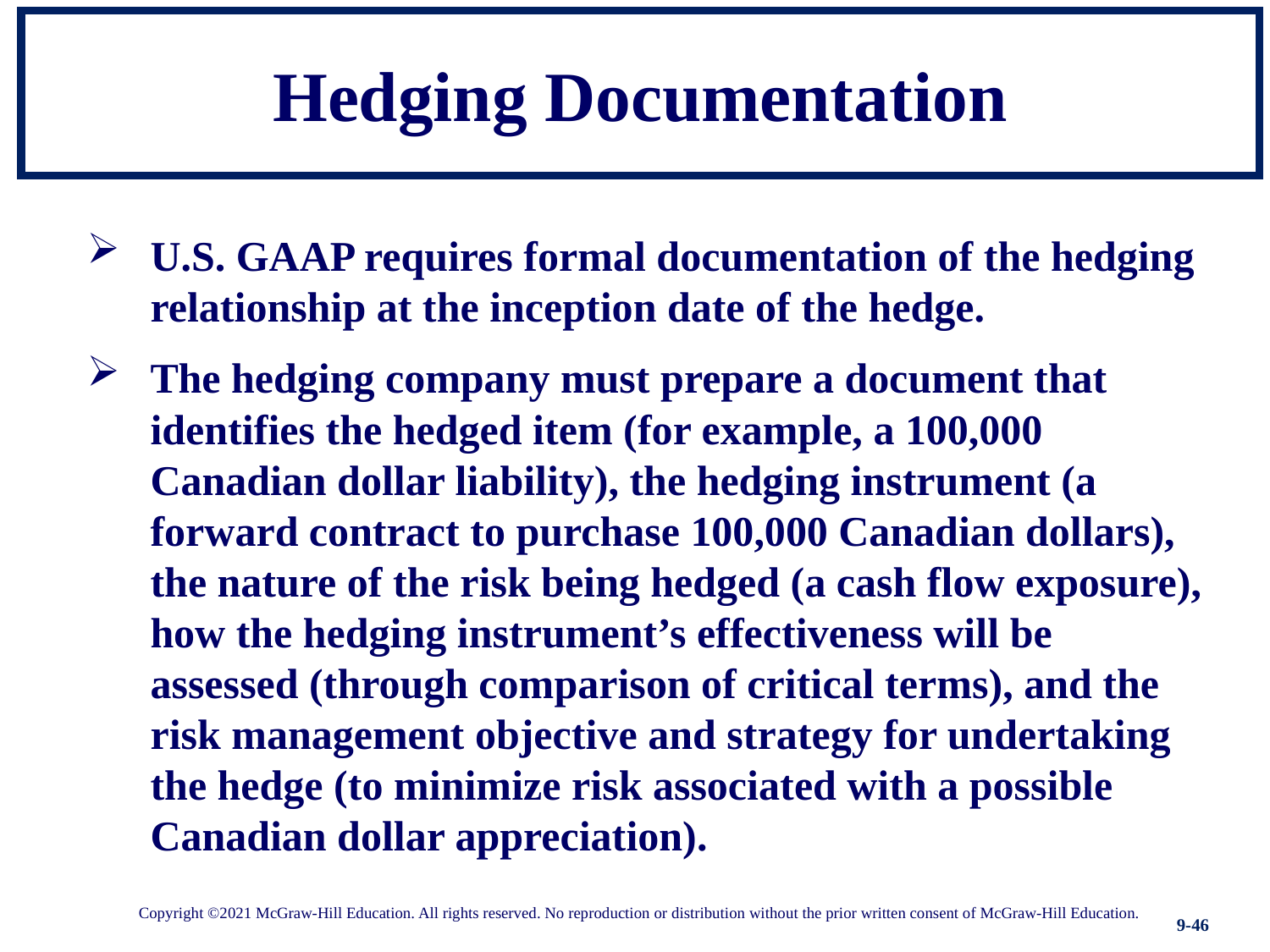

# Hedging Documentation
U.S. GAAP requires formal documentation of the hedging relationship at the inception date of the hedge.
The hedging company must prepare a document that identifies the hedged item (for example, a 100,000 Canadian dollar liability), the hedging instrument (a forward contract to purchase 100,000 Canadian dollars), the nature of the risk being hedged (a cash flow exposure), how the hedging instrument’s effectiveness will be assessed (through comparison of critical terms), and the risk management objective and strategy for undertaking the hedge (to minimize risk associated with a possible Canadian dollar appreciation).

Copyright ©2021 McGraw-Hill Education. All rights reserved. No reproduction or distribution without the prior written consent of McGraw-Hill Education.
9-46